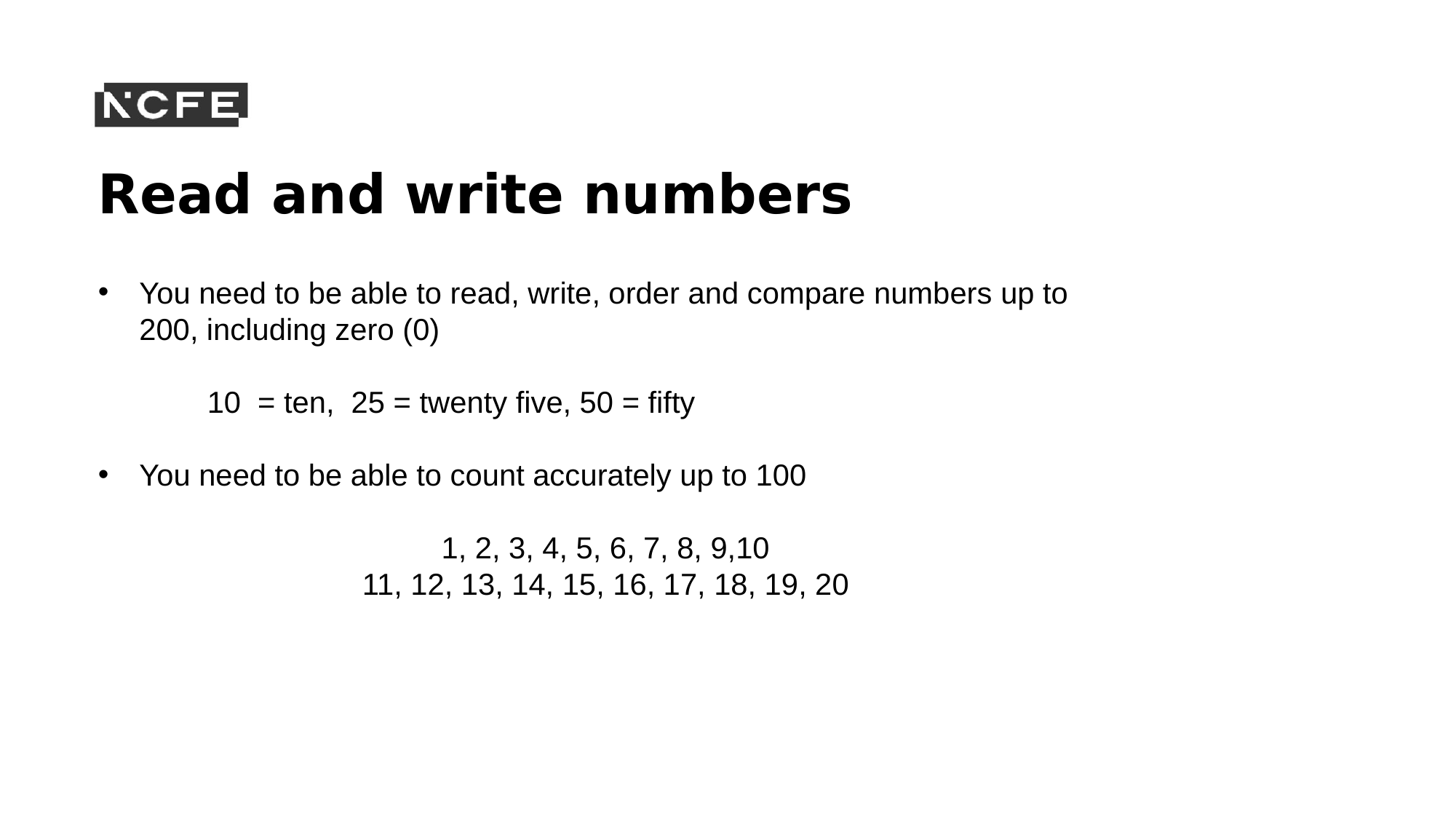

# Read and write numbers
You need to be able to read, write, order and compare numbers up to 200, including zero (0)

	10  = ten,  25 = twenty five, 50 = fifty

You need to be able to count accurately up to 100

1, 2, 3, 4, 5, 6, 7, 8, 9,10
11, 12, 13, 14, 15, 16, 17, 18, 19, 20